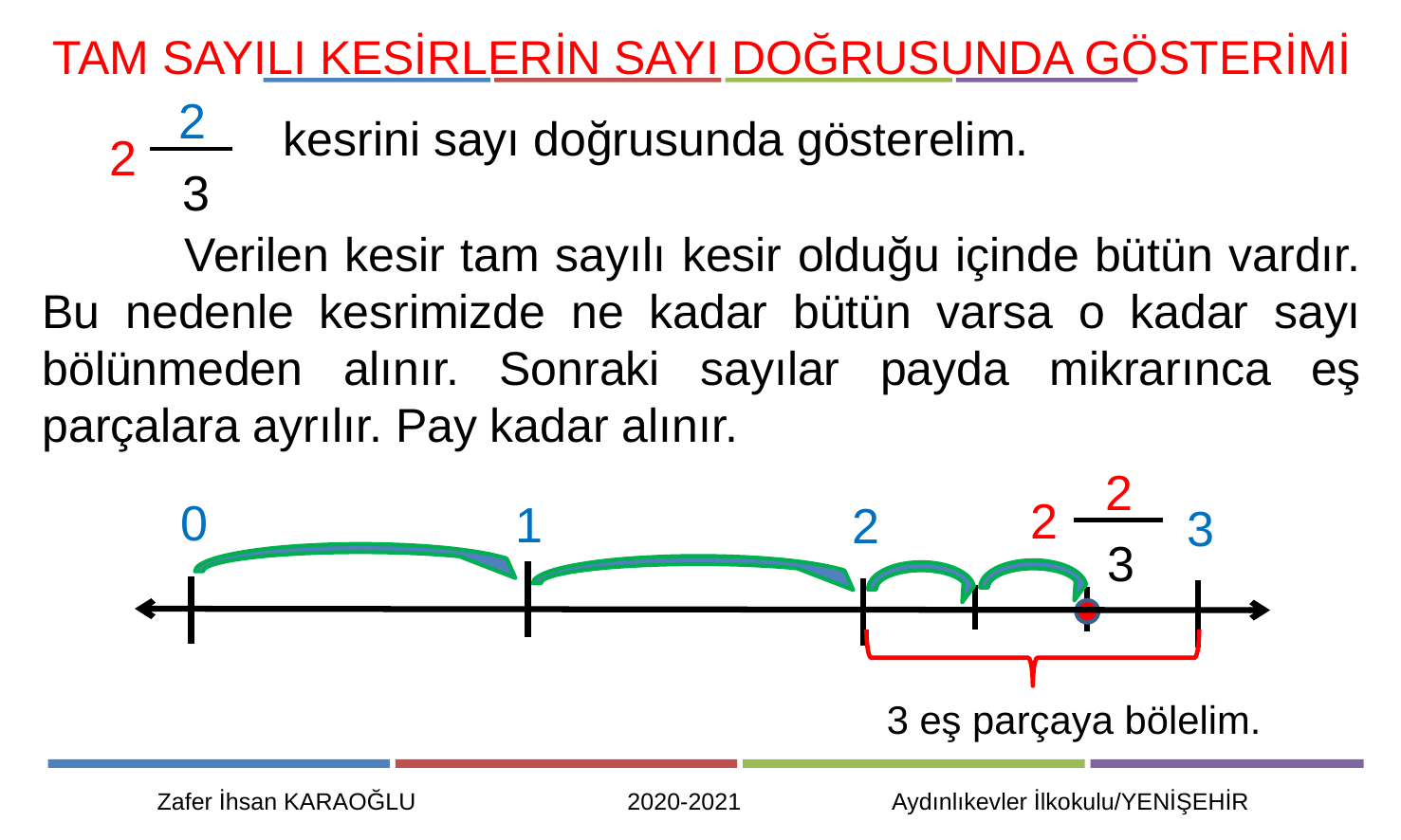

TAM SAYILI KESİRLERİN SAYI DOĞRUSUNDA GÖSTERİMİ

2
2
3
kesrini sayı doğrusunda gösterelim.
	Verilen kesir tam sayılı kesir olduğu içinde bütün vardır. Bu nedenle kesrimizde ne kadar bütün varsa o kadar sayı bölünmeden alınır. Sonraki sayılar payda mikrarınca eş parçalara ayrılır. Pay kadar alınır.
2
2
3
0
1
2
3

3 eş parçaya bölelim.

Zafer İhsan KARAOĞLU                                2020-2021                       Aydınlıkevler İlkokulu/YENİŞEHİR